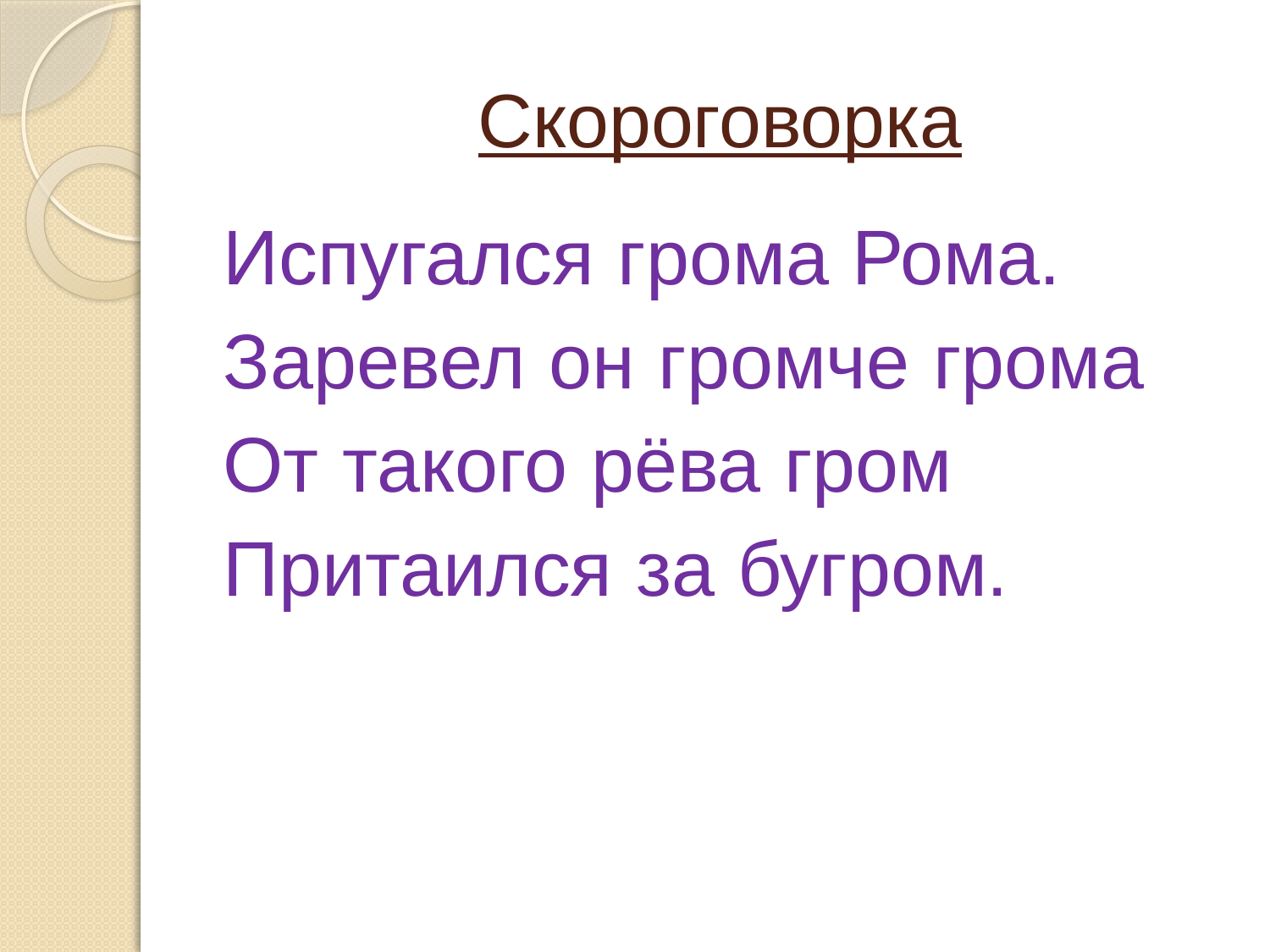

# Скороговорка
Испугался грома Рома.
Заревел он громче грома
От такого рёва гром
Притаился за бугром.